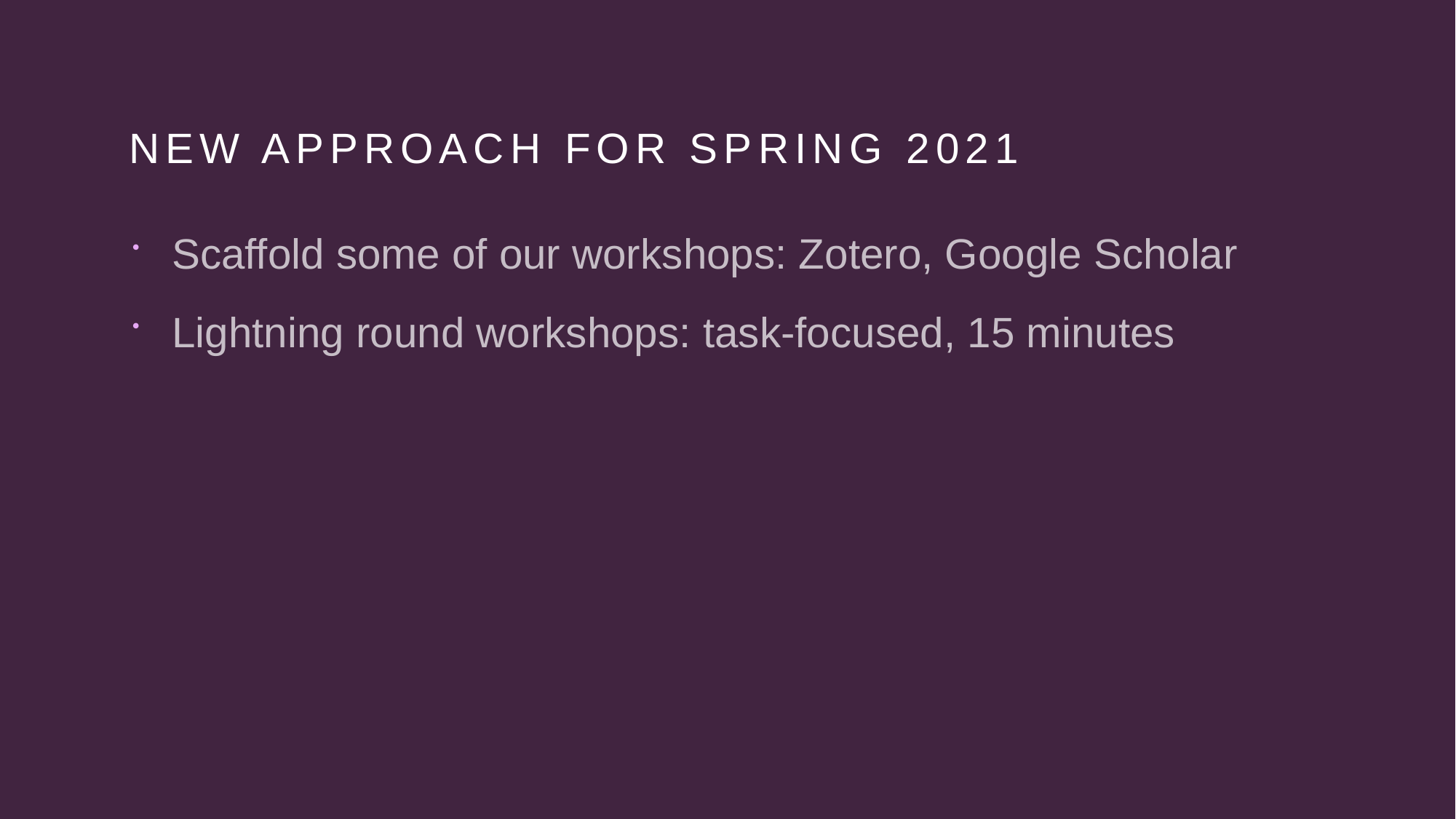

# New approach for spring 2021
Scaffold some of our workshops: Zotero, Google Scholar
Lightning round workshops: task-focused, 15 minutes